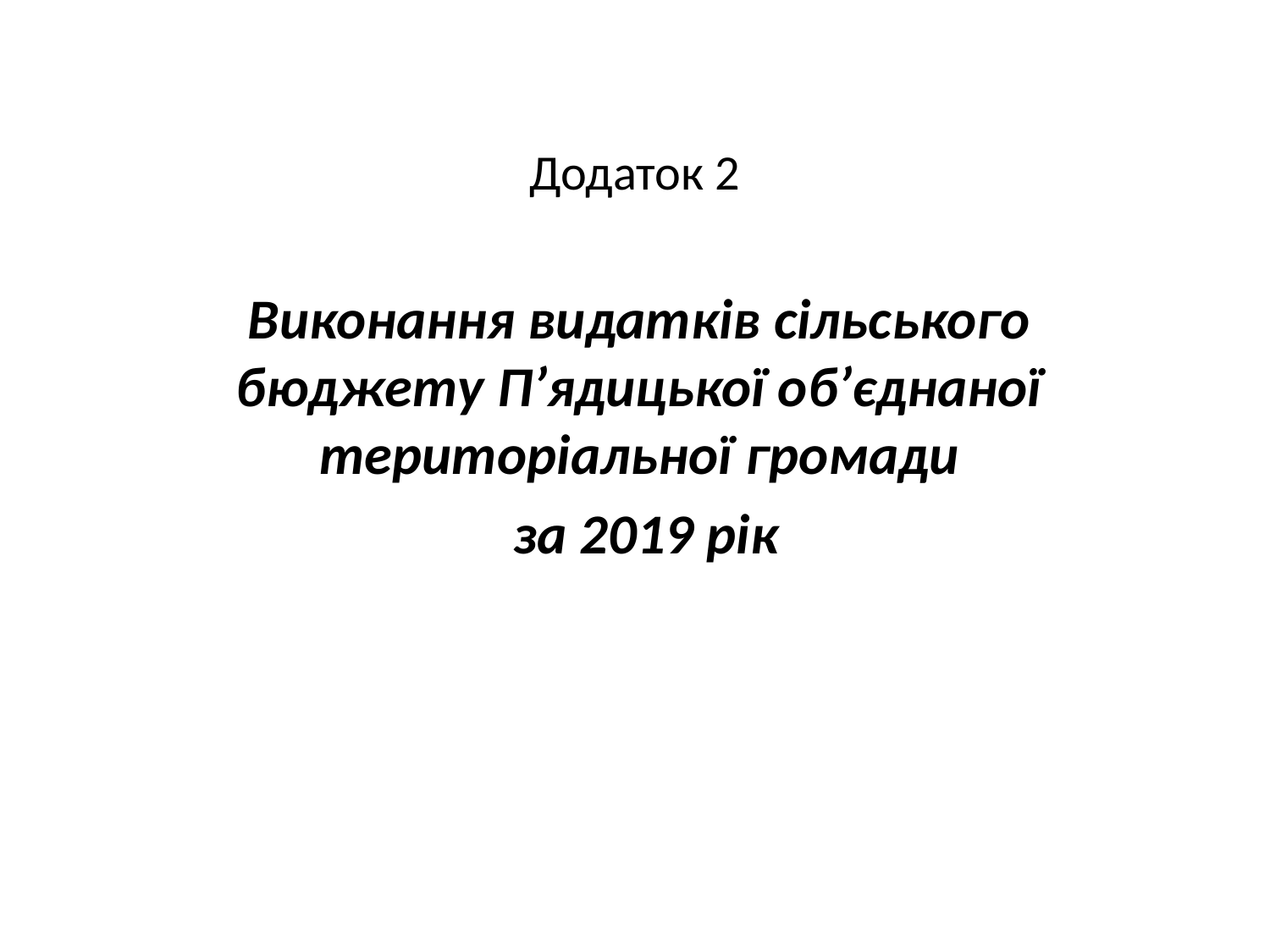

# Додаток 2
Виконання видатків сільського бюджету П’ядицької об’єднаної територіальної громади
 за 2019 рік